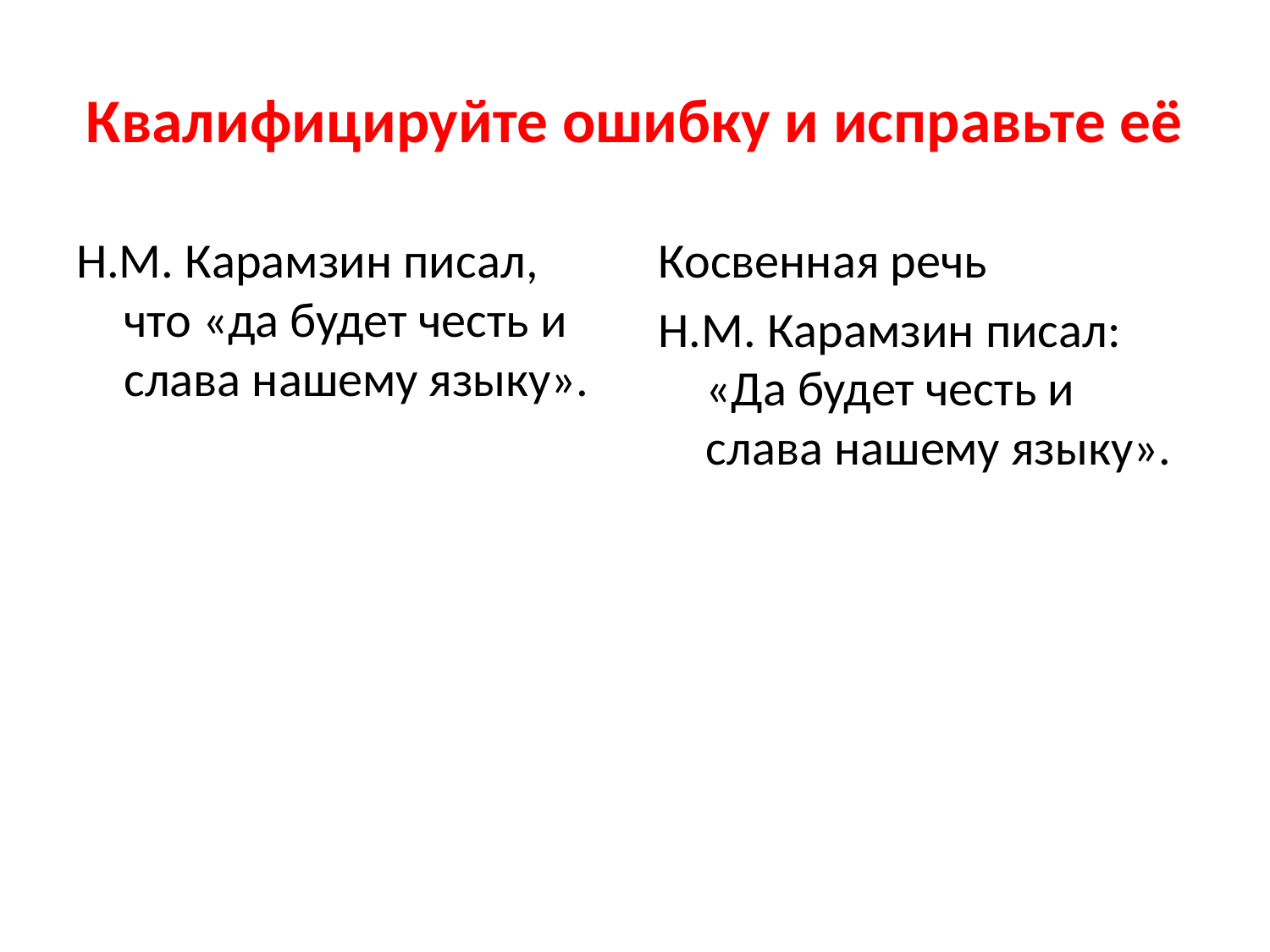

# Квалифицируйте ошибку и исправьте её
Н.М. Карамзин писал, что «да будет честь и слава нашему языку».
Косвенная речь
Н.М. Карамзин писал: «Да будет честь и слава нашему языку».